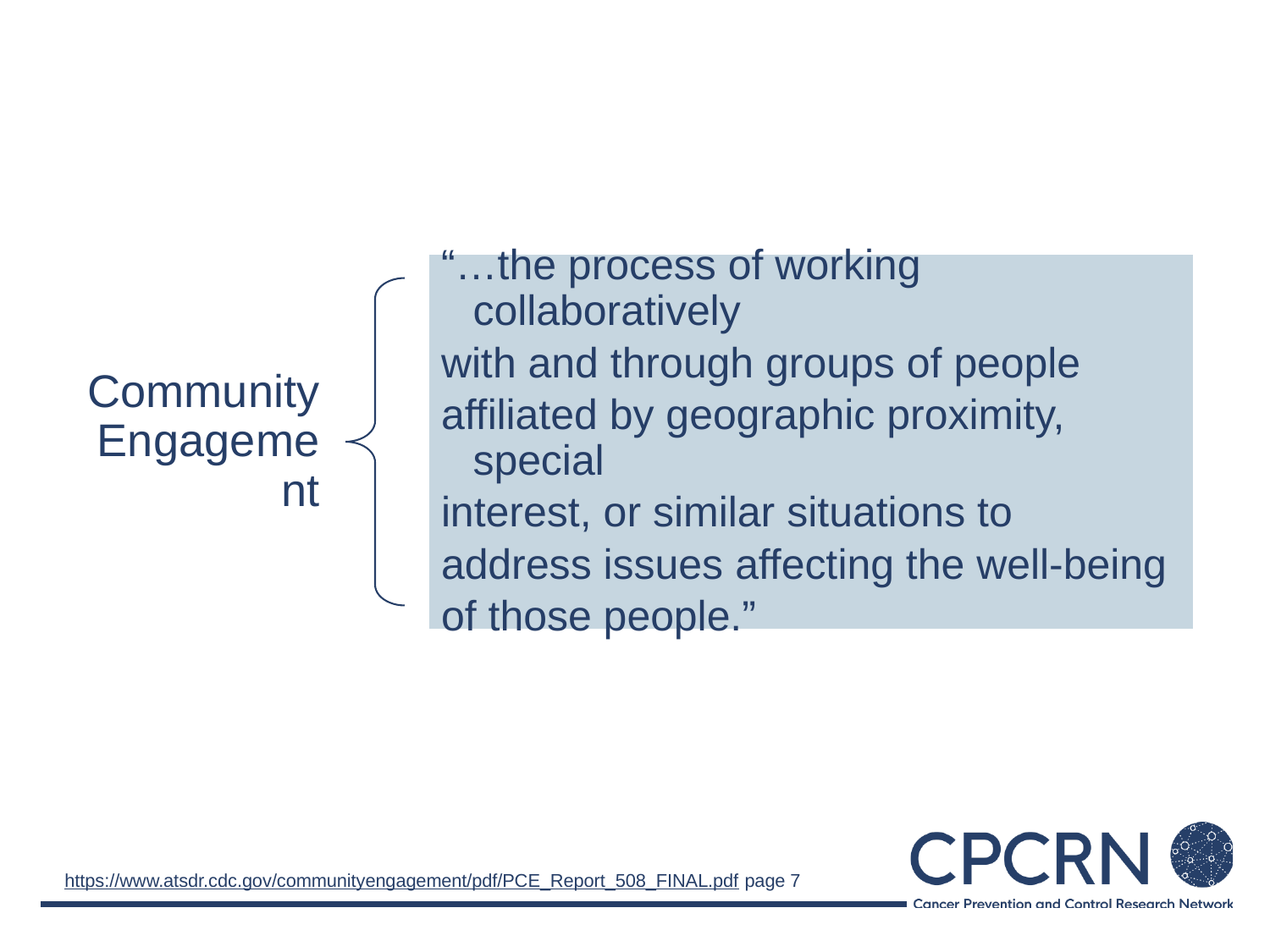

Community Engagement
“…the process of working collaboratively
with and through groups of people
affiliated by geographic proximity, special
interest, or similar situations to
address issues affecting the well-being
of those people.”
https://www.atsdr.cdc.gov/communityengagement/pdf/PCE_Report_508_FINAL.pdf page 7